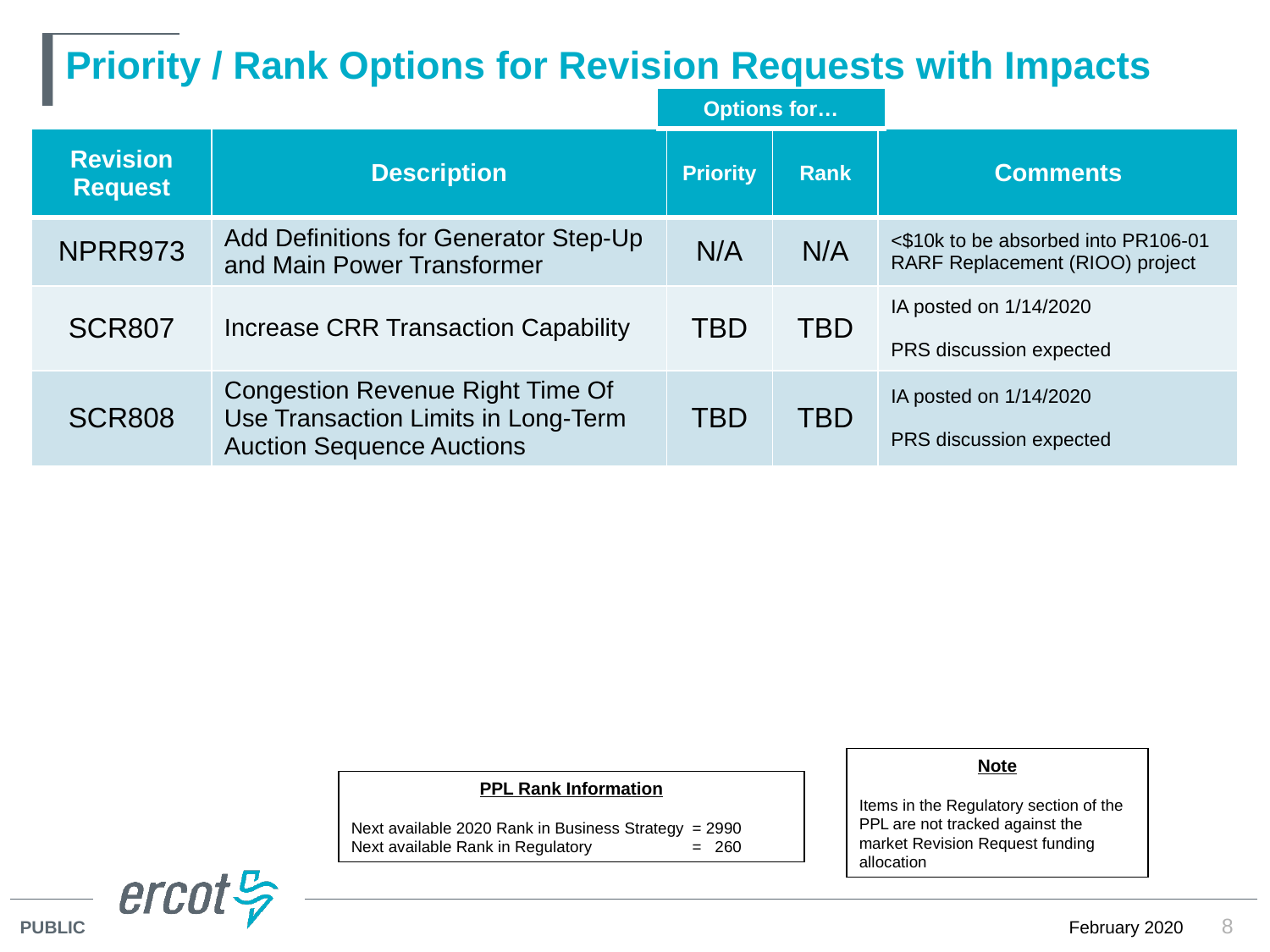

# Priority / Rank Options for Revision Requests with Impacts
| Options for… |
| --- |
| Revision Request | Description | Priority | Rank | Comments |
| --- | --- | --- | --- | --- |
| NPRR973 | Add Definitions for Generator Step-Up and Main Power Transformer | N/A | N/A | <$10k to be absorbed into PR106-01 RARF Replacement (RIOO) project |
| SCR807 | Increase CRR Transaction Capability | TBD | TBD | IA posted on 1/14/2020 PRS discussion expected |
| SCR808 | Congestion Revenue Right Time Of Use Transaction Limits in Long-Term Auction Sequence Auctions | TBD | TBD | IA posted on 1/14/2020 PRS discussion expected |
Note

Items in the Regulatory section of the PPL are not tracked against the market Revision Request funding allocation
PPL Rank Information

Next available 2020 Rank in Business Strategy 	= 2990
Next available Rank in Regulatory	=   260
8